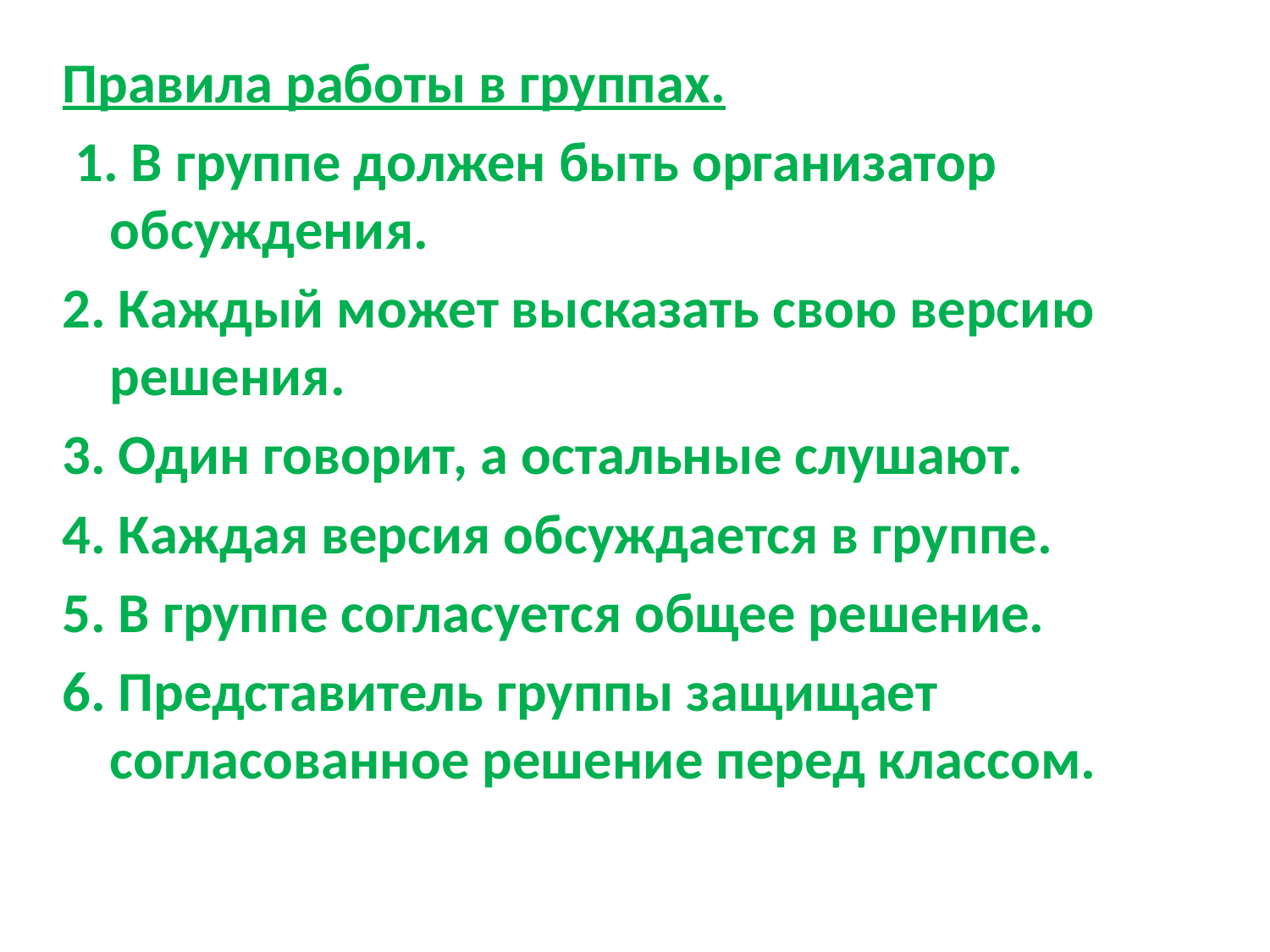

Правила работы в группах.
 1. В группе должен быть организатор обсуждения.
2. Каждый может высказать свою версию решения.
3. Один говорит, а остальные слушают.
4. Каждая версия обсуждается в группе.
5. В группе согласуется общее решение.
6. Представитель группы защищает согласованное решение перед классом.